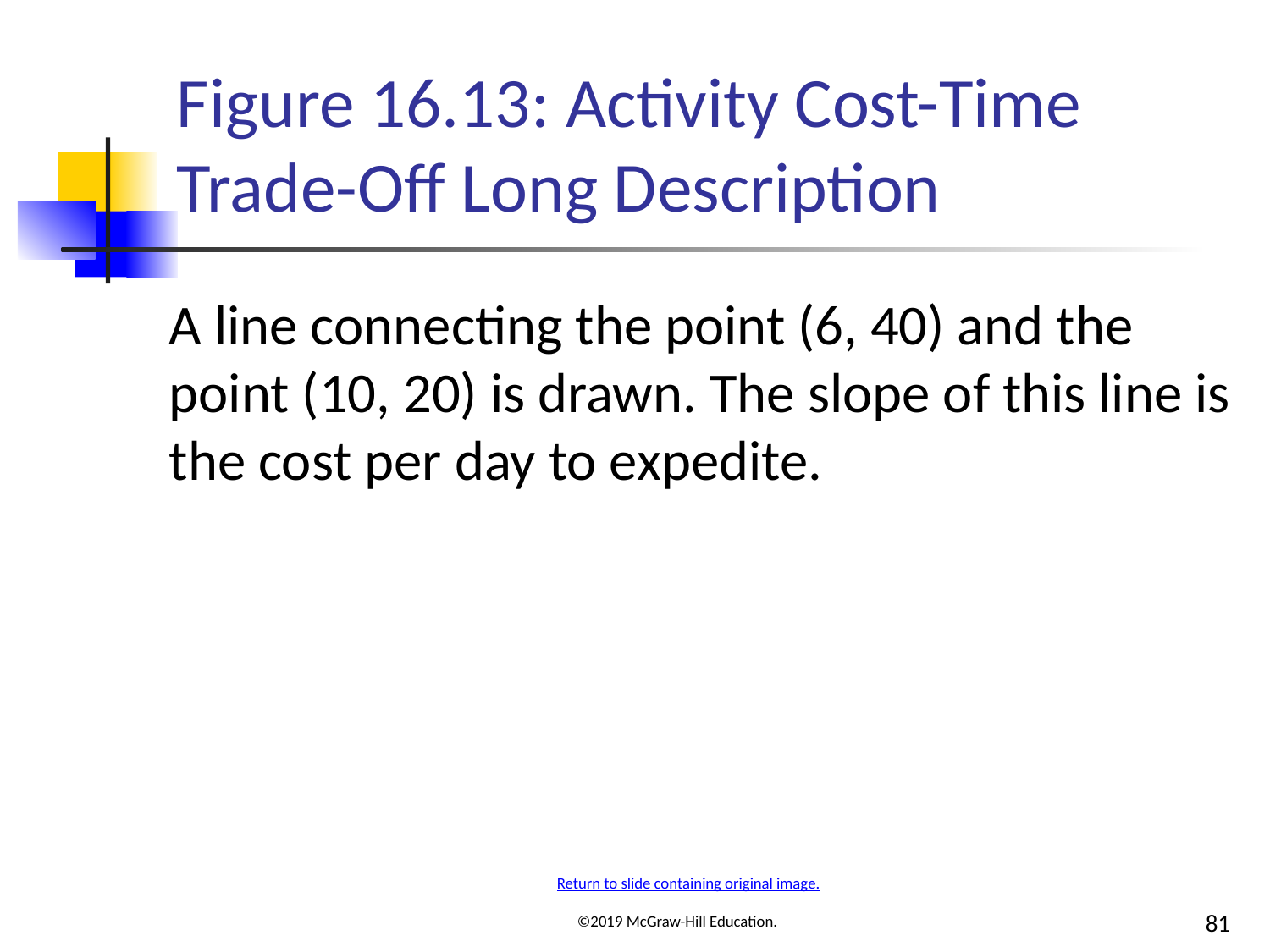

# Figure 16.13: Activity Cost-Time Trade-Off Long Description
A line connecting the point (6, 40) and the point (10, 20) is drawn. The slope of this line is the cost per day to expedite.
Return to slide containing original image.